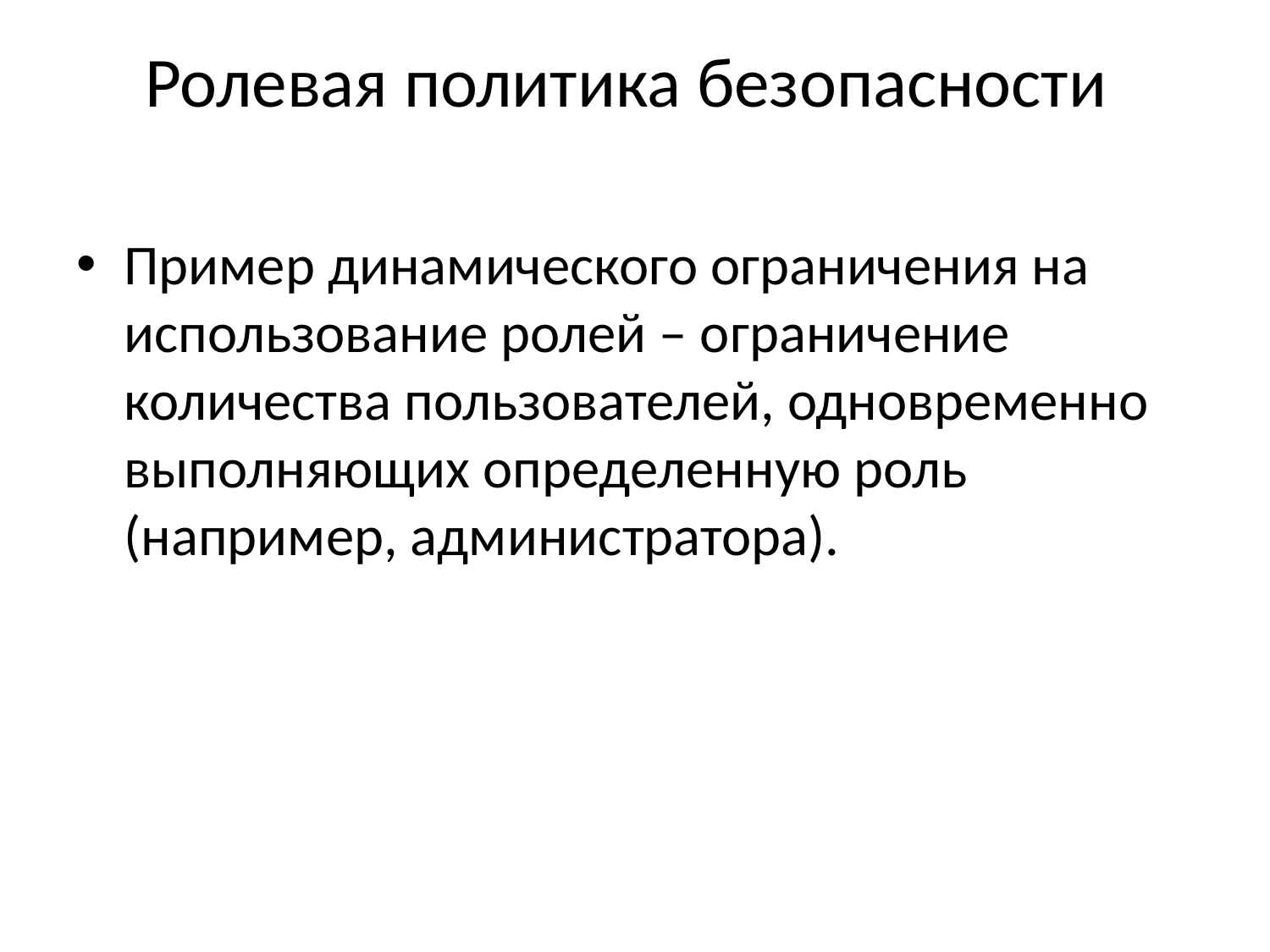

# Ролевая политика безопасности
Пример динамического ограничения на использование ролей – ограничение количества пользователей, одновременно выполняющих определенную роль (например, администратора).